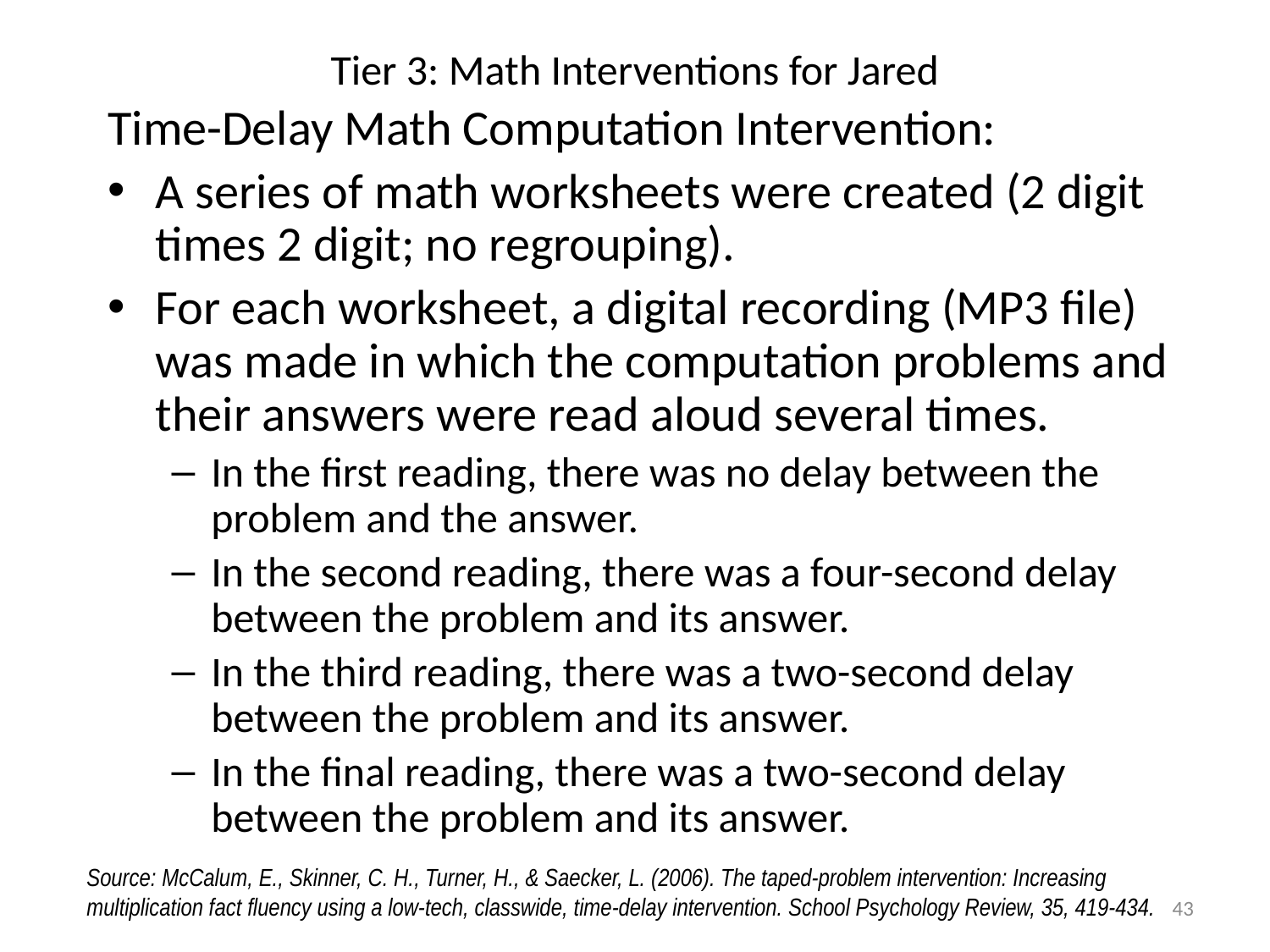

# Tier 3: Math Interventions for Jared
Time-Delay Math Computation Intervention:
A series of math worksheets were created (2 digit times 2 digit; no regrouping).
For each worksheet, a digital recording (MP3 file) was made in which the computation problems and their answers were read aloud several times.
In the first reading, there was no delay between the problem and the answer.
In the second reading, there was a four-second delay between the problem and its answer.
In the third reading, there was a two-second delay between the problem and its answer.
In the final reading, there was a two-second delay between the problem and its answer.
Source: McCalum, E., Skinner, C. H., Turner, H., & Saecker, L. (2006). The taped-problem intervention: Increasing multiplication fact fluency using a low-tech, classwide, time-delay intervention. School Psychology Review, 35, 419-434.
43